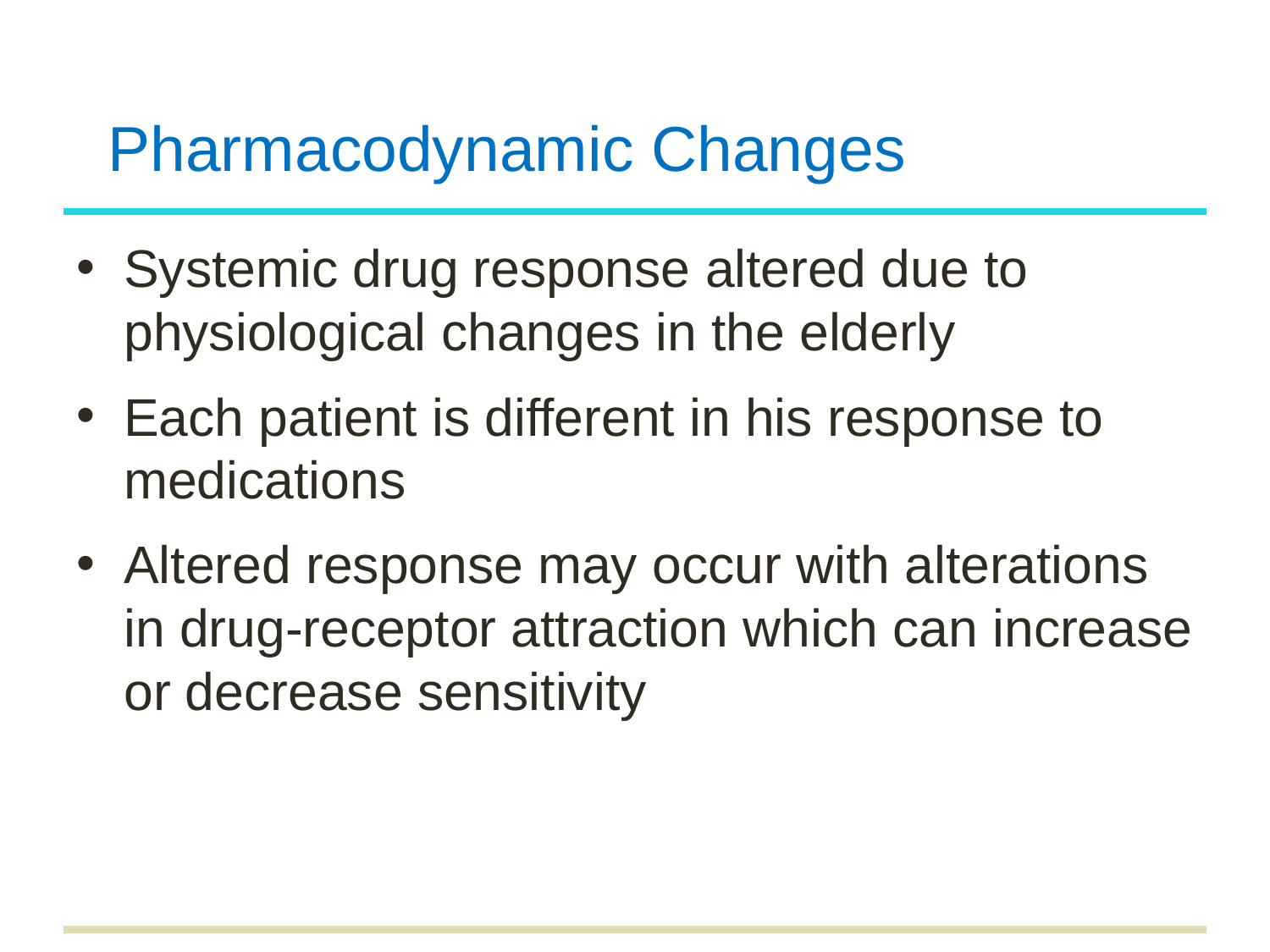

# Pharmacodynamic Changes
Systemic drug response altered due to physiological changes in the elderly
Each patient is different in his response to medications
Altered response may occur with alterations in drug-receptor attraction which can increase or decrease sensitivity
15